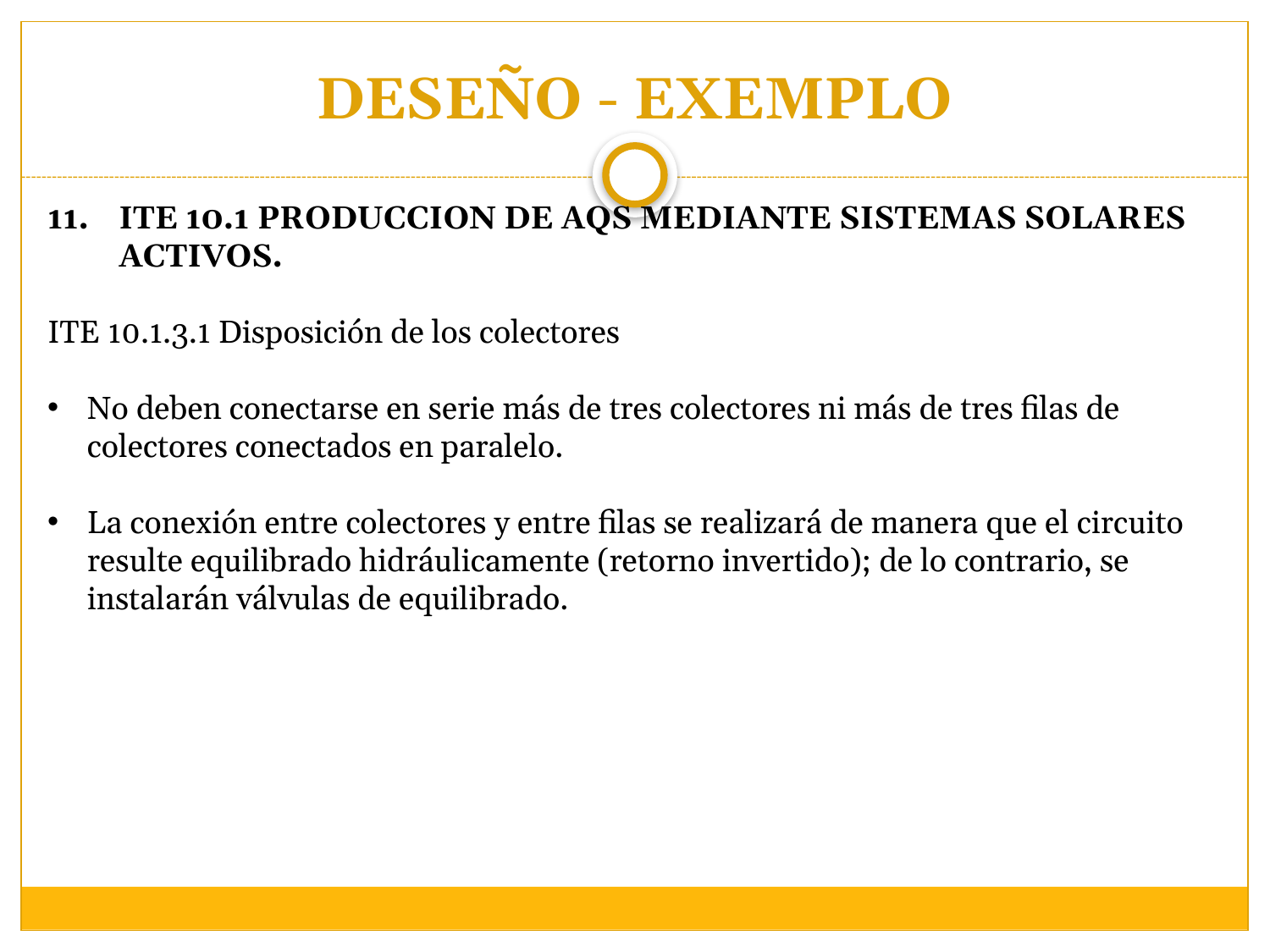

# DESEÑO - EXEMPLO
ITE 10.1 PRODUCCION DE AQS MEDIANTE SISTEMAS SOLARES ACTIVOS.

ITE 10.1.3.1 Disposición de los colectores

No deben conectarse en serie más de tres colectores ni más de tres filas de colectores conectados en paralelo.

La conexión entre colectores y entre filas se realizará de manera que el circuito resulte equilibrado hidráulicamente (retorno invertido); de lo contrario, se instalarán válvulas de equilibrado.